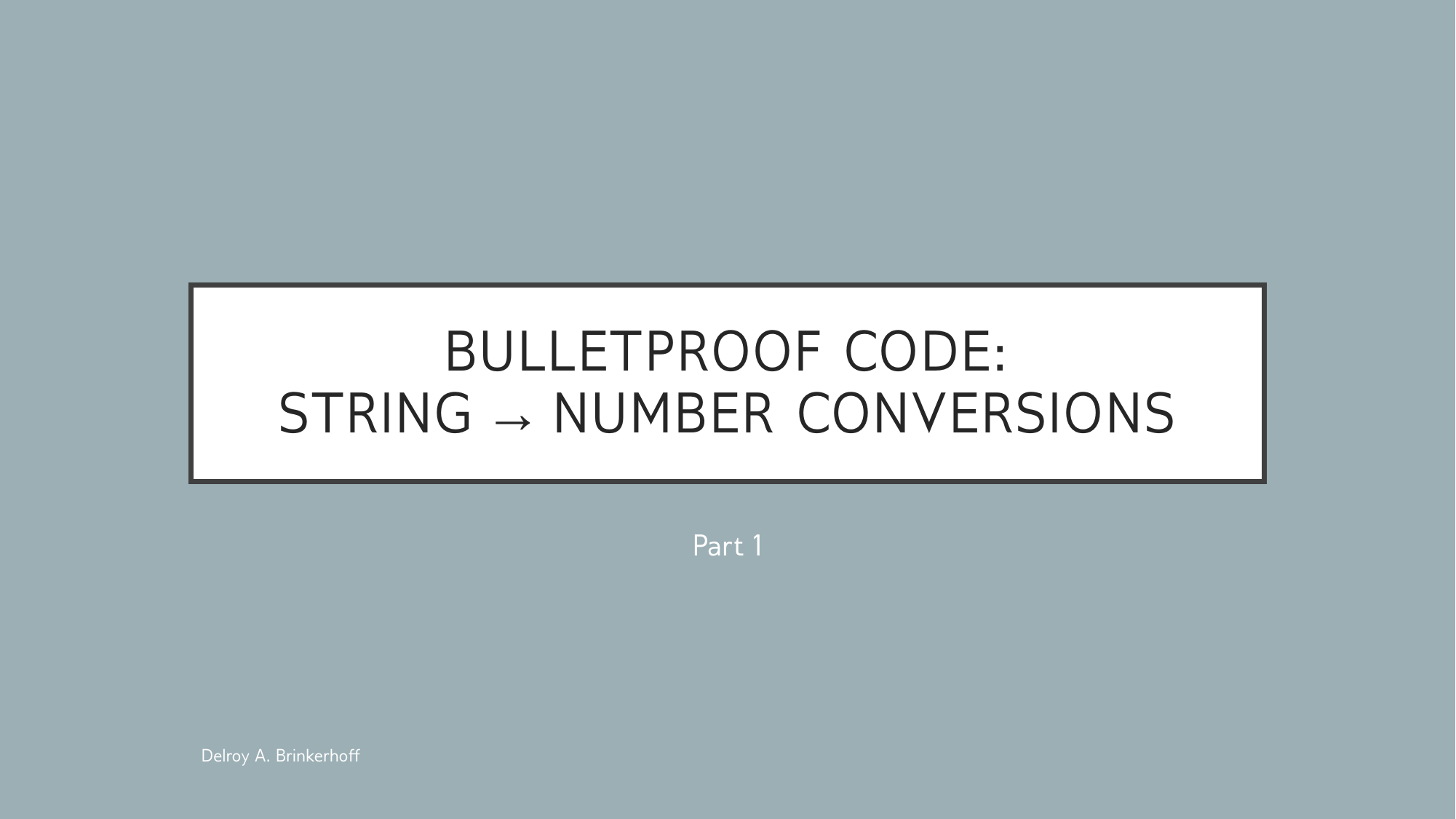

# Bulletproof Code: string → number conversions
Part 1
Delroy A. Brinkerhoff